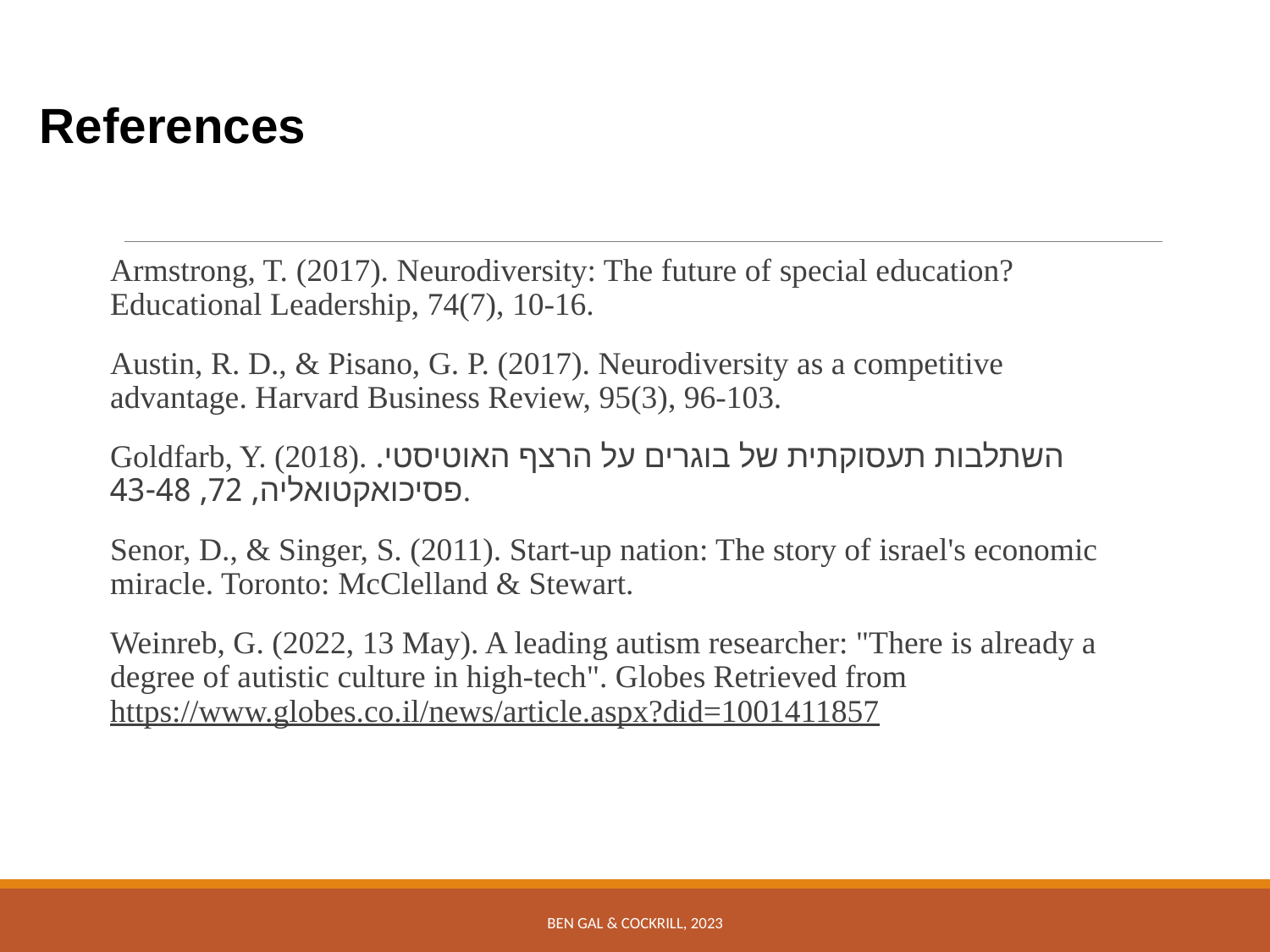

References
Armstrong, T. (2017). Neurodiversity: The future of special education? Educational Leadership, 74(7), 10-16.
Austin, R. D., & Pisano, G. P. (2017). Neurodiversity as a competitive advantage. Harvard Business Review, 95(3), 96-103.
Goldfarb, Y. (2018). השתלבות תעסוקתית של בוגרים על הרצף האוטיסטי. פסיכואקטואליה, 72, 43-48.
Senor, D., & Singer, S. (2011). Start-up nation: The story of israel's economic miracle. Toronto: McClelland & Stewart.
Weinreb, G. (2022, 13 May). A leading autism researcher: "There is already a degree of autistic culture in high-tech". Globes Retrieved from https://www.globes.co.il/news/article.aspx?did=1001411857

Ben Gal & Cockrill, 2023